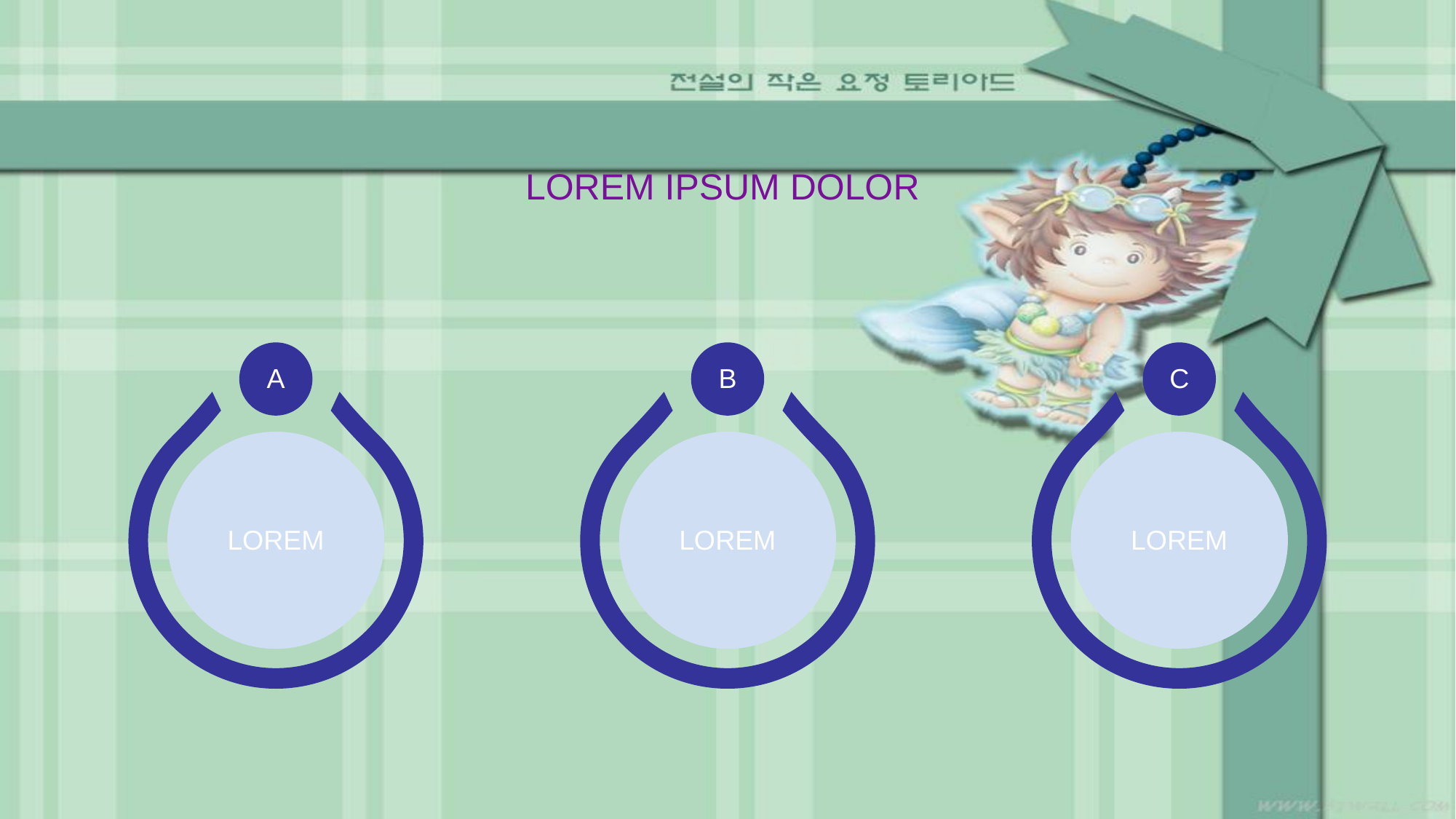

LOREM IPSUM DOLOR
A

LOREM
B

LOREM
C

LOREM